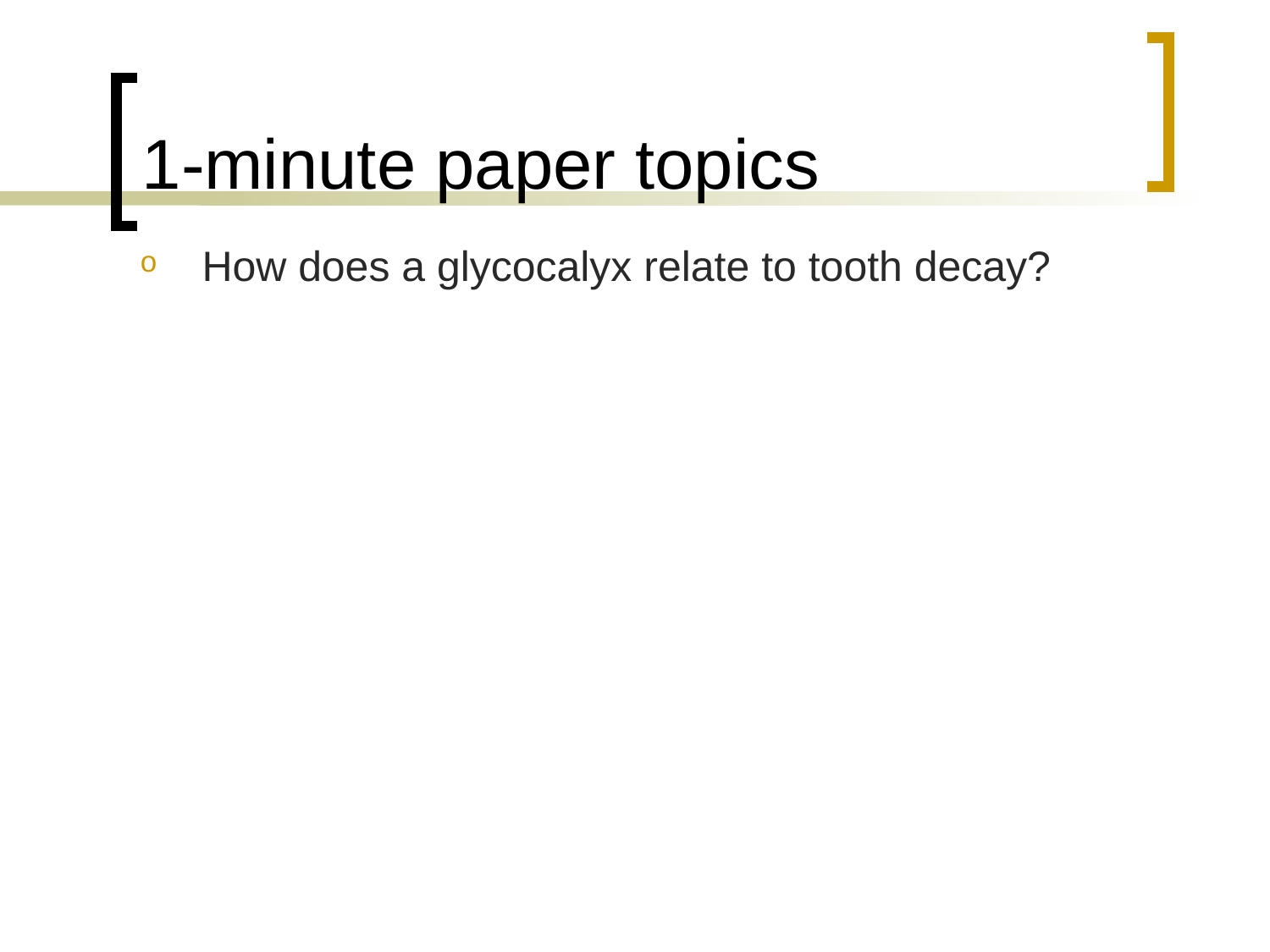

# 1-minute paper topics
How does a glycocalyx relate to tooth decay?